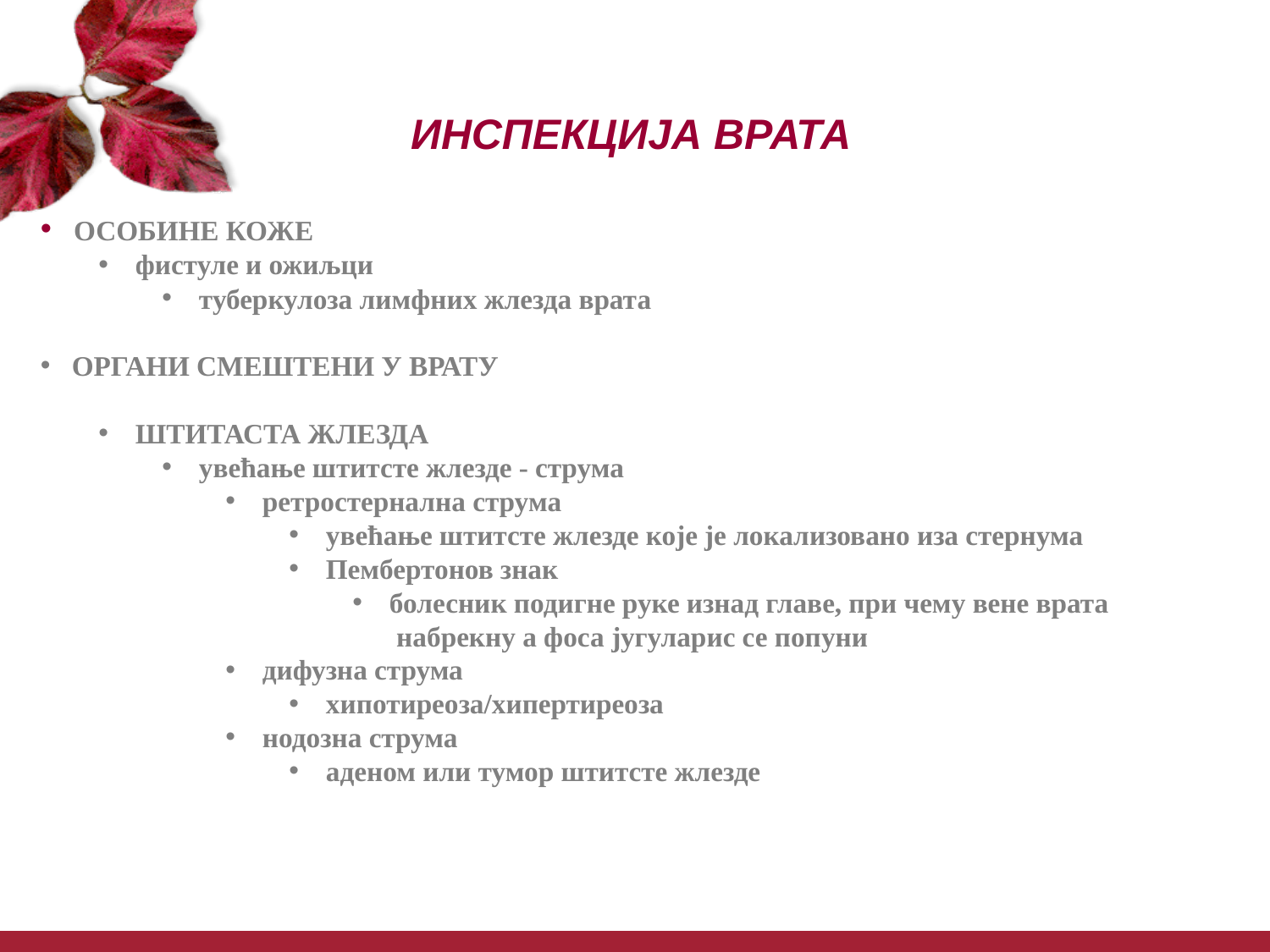

ИНСПЕКЦИЈА ВРАТА

 ОСОБИНЕ КОЖЕ
 фистуле и ожиљци
 туберкулоза лимфних жлезда врата

 ОРГАНИ СМЕШТЕНИ У ВРАТУ

 ШТИТАСТА ЖЛЕЗДА
 увећање штитсте жлезде - струма
 ретростернална струма
 увећање штитсте жлезде које је локализовано иза стернума
 Пембертонов знак
 болесник подигне руке изнад главе, при чему вене врата
  набрекну а фоса југуларис се попуни
 дифузна струма
 хипотиреоза/хипертиреоза
 нодозна струма
 аденом или тумор штитсте жлезде